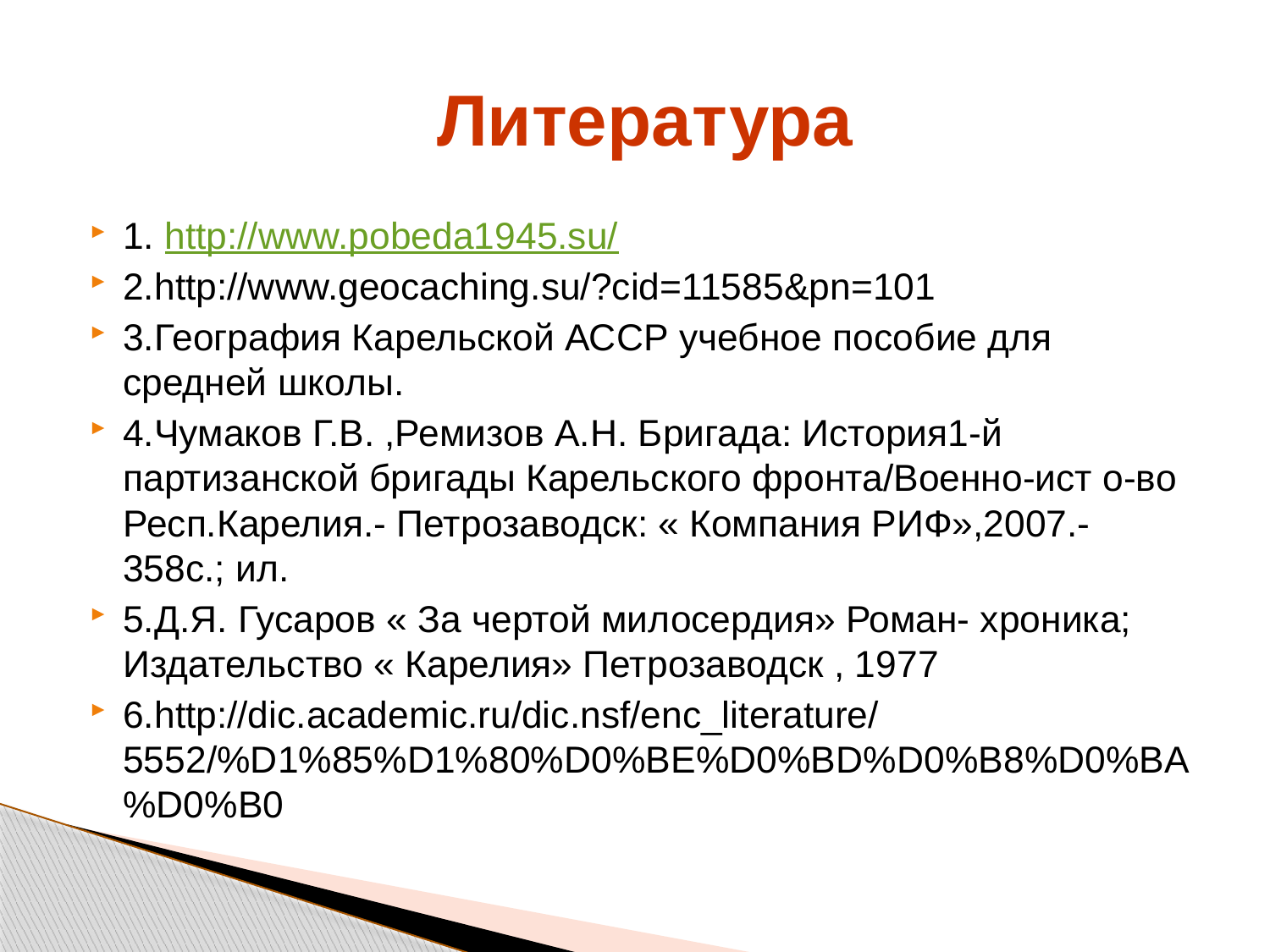

# Литература
1. http://www.pobeda1945.su/
2.http://www.geocaching.su/?cid=11585&pn=101
3.География Карельской АССР учебное пособие для средней школы.
4.Чумаков Г.В. ,Ремизов А.Н. Бригада: История1-й партизанской бригады Карельского фронта/Военно-ист о-во Респ.Карелия.- Петрозаводск: « Компания РИФ»,2007.-358с.; ил.
5.Д.Я. Гусаров « За чертой милосердия» Роман- хроника; Издательство « Карелия» Петрозаводск , 1977
6.http://dic.academic.ru/dic.nsf/enc_literature/5552/%D1%85%D1%80%D0%BE%D0%BD%D0%B8%D0%BA%D0%B0